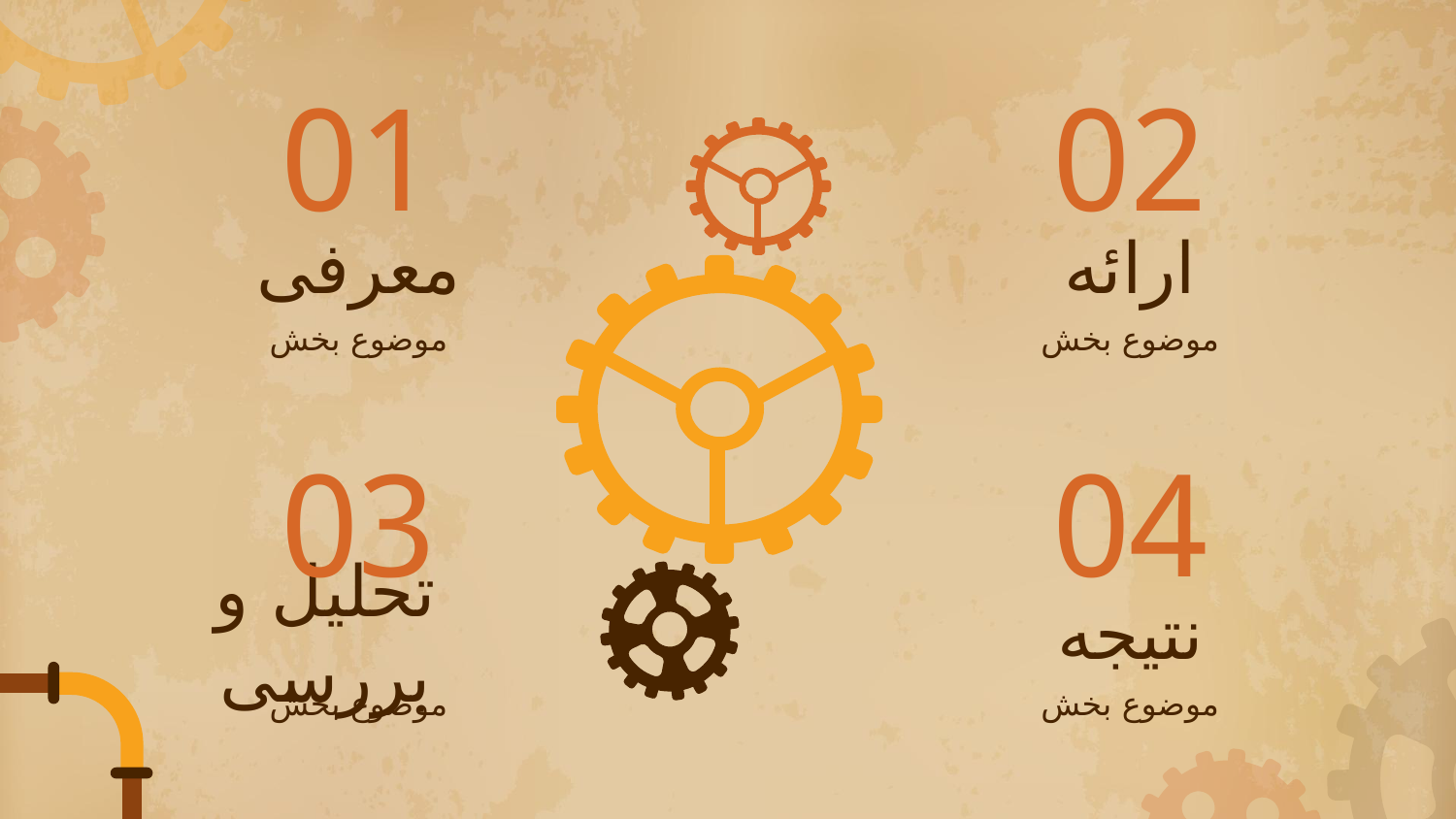

02
01

# معرفی
ارائه

موضوع بخش
موضوع بخش
03
04

تحلیل و بررسی
نتیجه
موضوع بخش
موضوع بخش